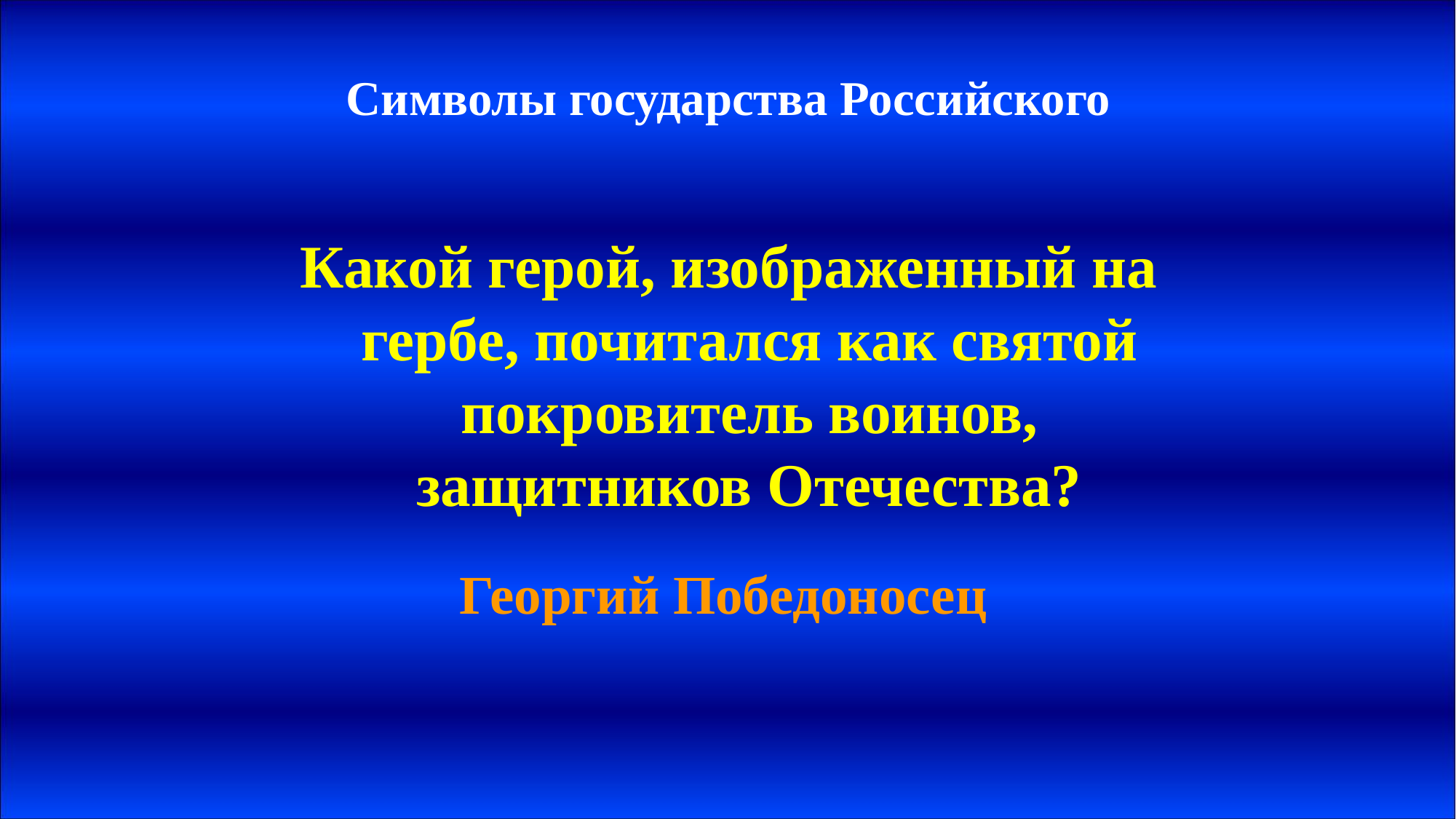

# Символы государства Российского
Какой герой, изображенный на гербе, почитался как святой покровитель воинов, защитников Отечества?
Георгий Победоносец